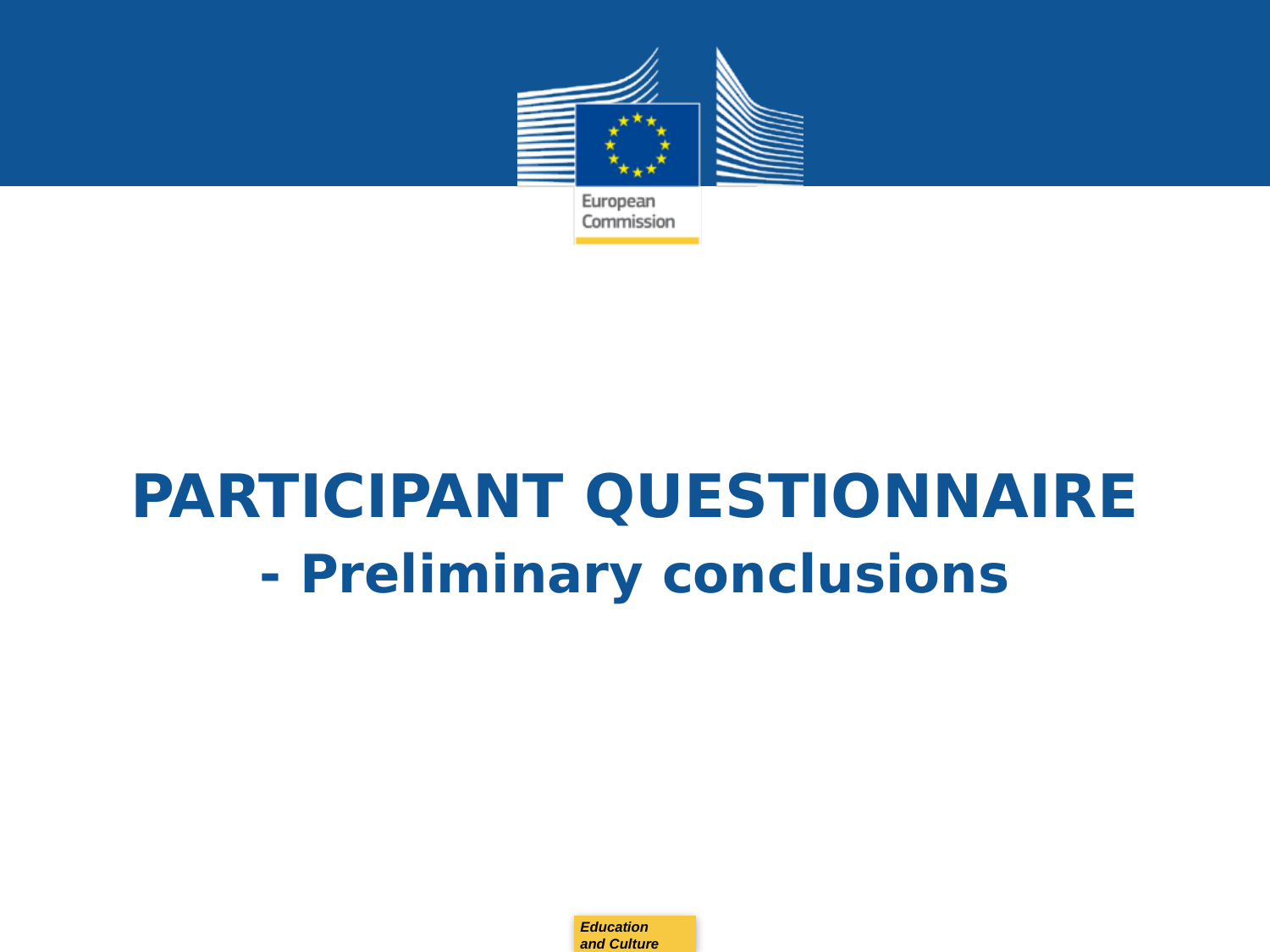

#

PARTICIPANT QUESTIONNAIRE
- Preliminary conclusions

Education
and Culture